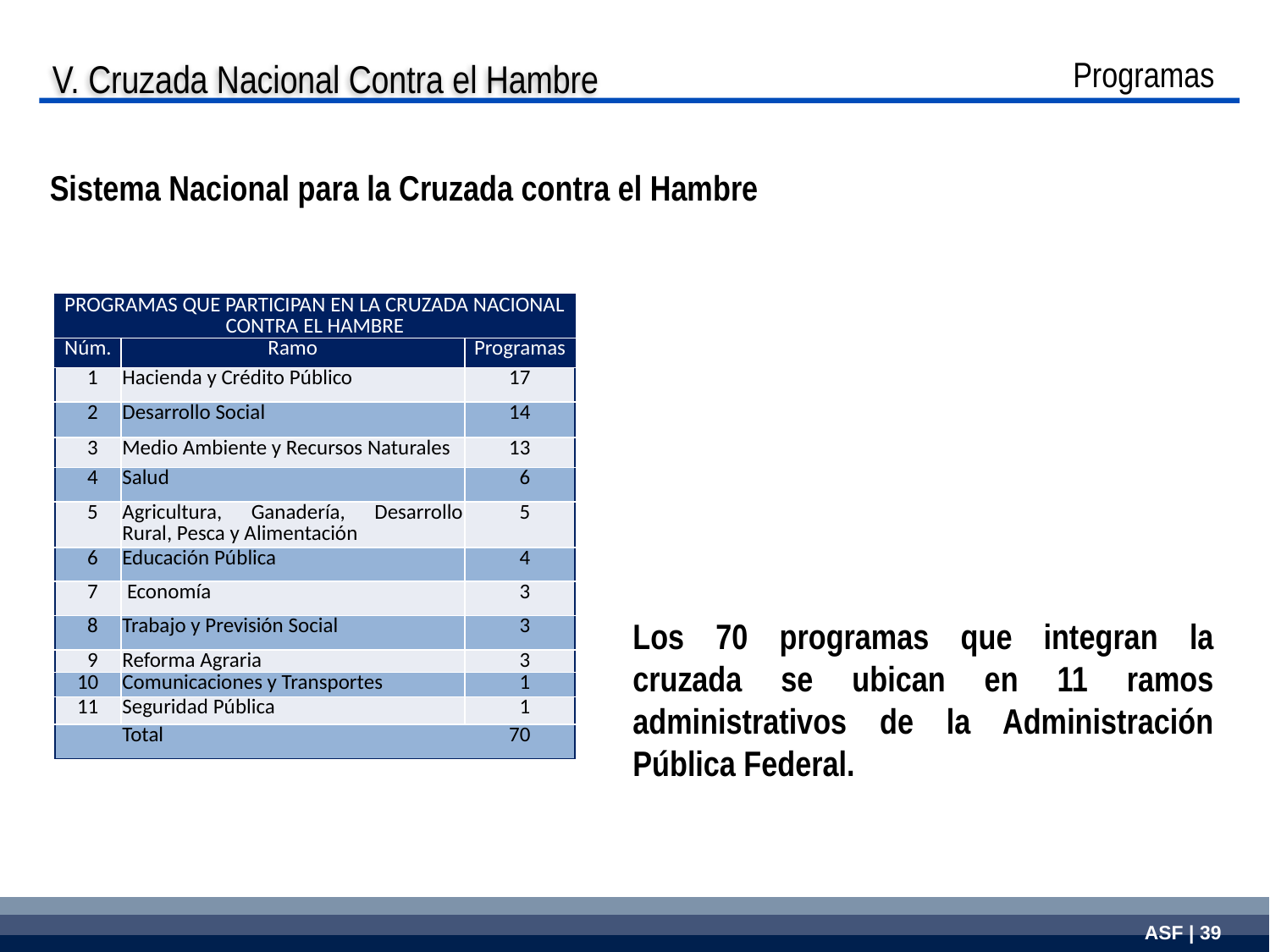

V. Cruzada Nacional Contra el Hambre
Programas

Sistema Nacional para la Cruzada contra el Hambre
| PROGRAMAS QUE PARTICIPAN EN LA CRUZADA NACIONAL CONTRA EL HAMBRE |  |  |
| --- | --- | --- |
| Núm. | Ramo | Programas |
| 1 | Hacienda y Crédito Público | 17 |
| 2 | Desarrollo Social | 14 |
| 3 | Medio Ambiente y Recursos Naturales | 13 |
| 4 | Salud | 6 |
| 5 | Agricultura, Ganadería, Desarrollo Rural, Pesca y Alimentación | 5 |
| 6 | Educación Pública | 4 |
| 7 | Economía | 3 |
| 8 | Trabajo y Previsión Social | 3 |
| 9 | Reforma Agraria | 3 |
| 10 | Comunicaciones y Transportes | 1 |
| 11 | Seguridad Pública | 1 |
|  | Total | 70 |
Los 70 programas que integran la cruzada se ubican en 11 ramos administrativos de la Administración Pública Federal.
|  |
| --- |
|  |
|  |
ASF | 39